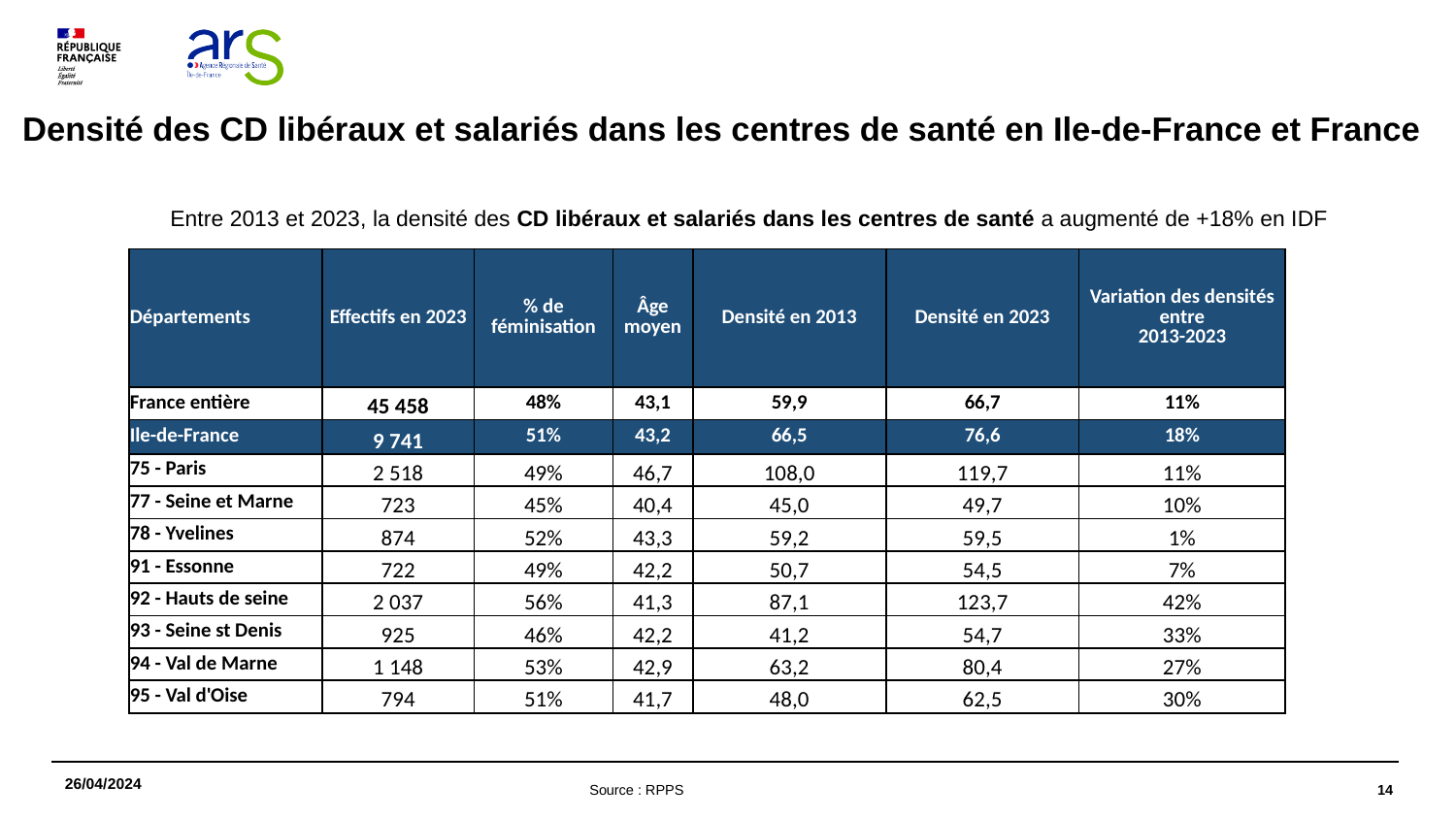

# Densité des CD libéraux et salariés dans les centres de santé en Ile-de-France et France
Entre 2013 et 2023, la densité des CD libéraux et salariés dans les centres de santé a augmenté de +18% en IDF
| Départements | Effectifs en 2023 | % de féminisation | Âge moyen | Densité en 2013 | Densité en 2023 | Variation des densités entre 2013-2023 |
| --- | --- | --- | --- | --- | --- | --- |
| France entière | 45 458 | 48% | 43,1 | 59,9 | 66,7 | 11% |
| Ile-de-France | 9 741 | 51% | 43,2 | 66,5 | 76,6 | 18% |
| 75 - Paris | 2 518 | 49% | 46,7 | 108,0 | 119,7 | 11% |
| 77 - Seine et Marne | 723 | 45% | 40,4 | 45,0 | 49,7 | 10% |
| 78 - Yvelines | 874 | 52% | 43,3 | 59,2 | 59,5 | 1% |
| 91 - Essonne | 722 | 49% | 42,2 | 50,7 | 54,5 | 7% |
| 92 - Hauts de seine | 2 037 | 56% | 41,3 | 87,1 | 123,7 | 42% |
| 93 - Seine st Denis | 925 | 46% | 42,2 | 41,2 | 54,7 | 33% |
| 94 - Val de Marne | 1 148 | 53% | 42,9 | 63,2 | 80,4 | 27% |
| 95 - Val d'Oise | 794 | 51% | 41,7 | 48,0 | 62,5 | 30% |
26/04/2024
14
Source : RPPS